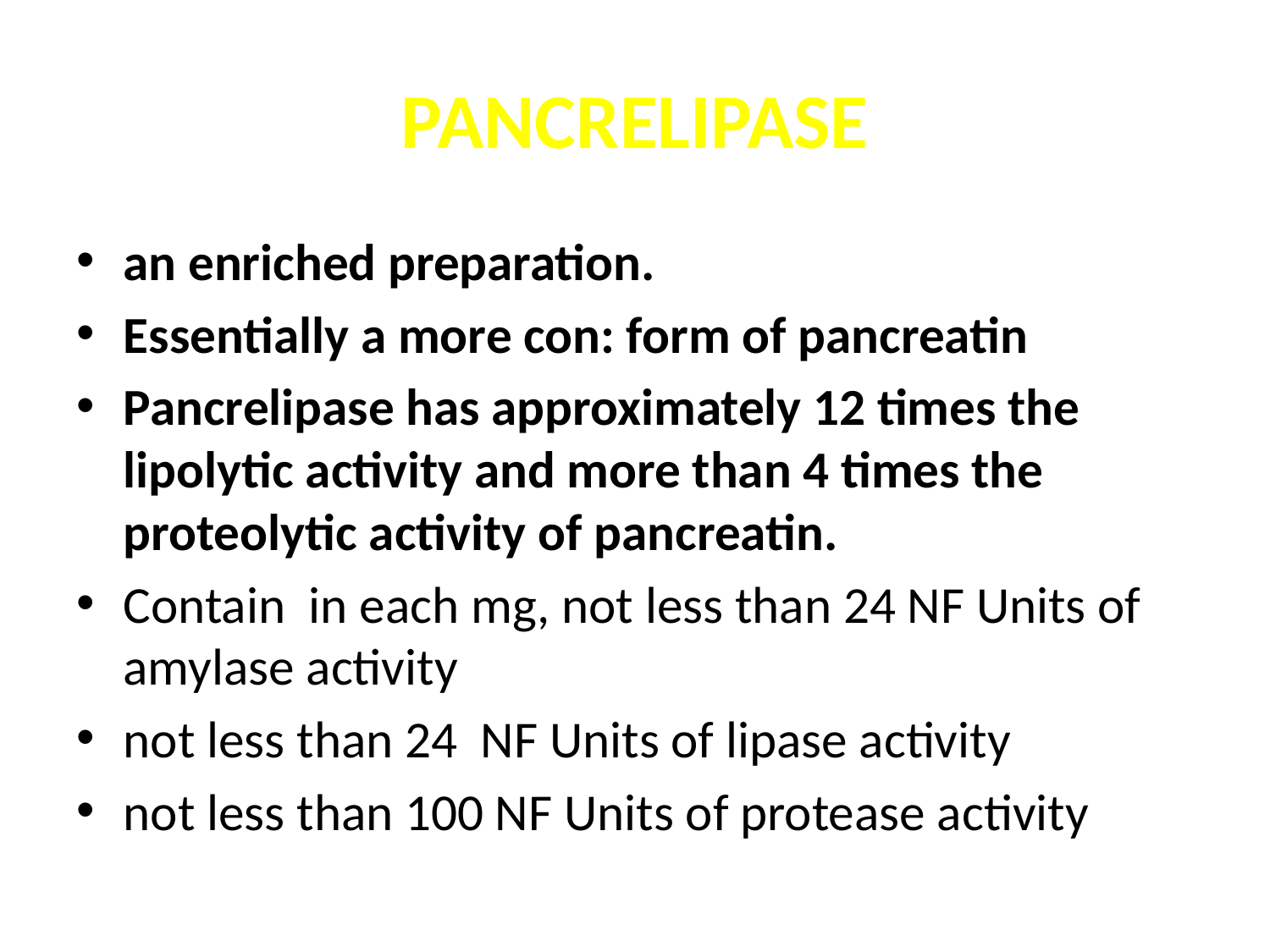

# PANCRELIPASE
an enriched preparation.
Essentially a more con: form of pancreatin
Pancrelipase has approximately 12 times the lipolytic activity and more than 4 times the proteolytic activity of pancreatin.
Contain  in each mg, not less than 24 NF Units of amylase activity
not less than 24  NF Units of lipase activity
not less than 100 NF Units of protease activity